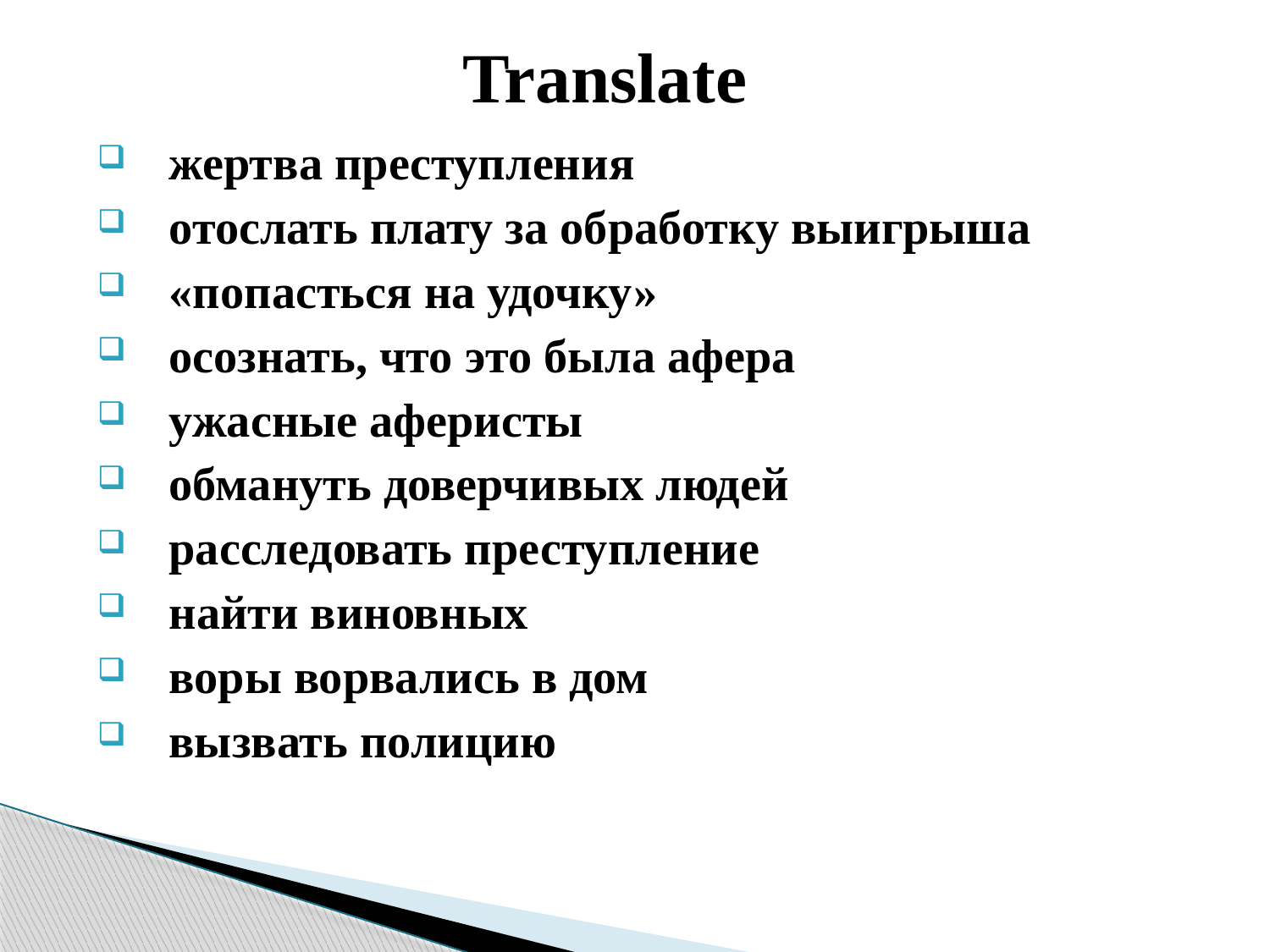

Translate
жертва преступления
отослать плату за обработку выигрыша
«попасться на удочку»
осознать, что это была афера
ужасные аферисты
обмануть доверчивых людей
расследовать преступление
найти виновных
воры ворвались в дом
вызвать полицию